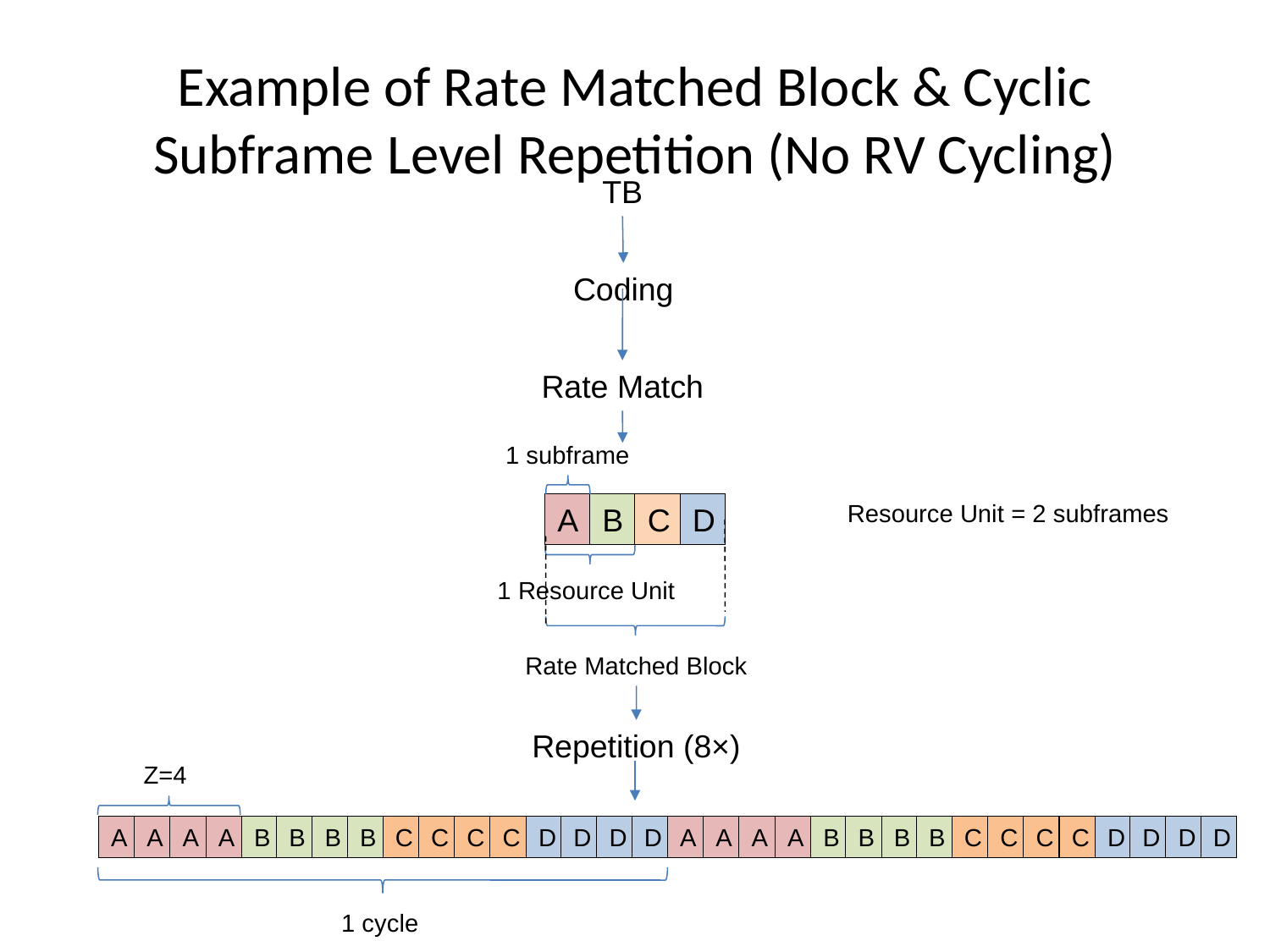

# Example of Rate Matched Block & Cyclic Subframe Level Repetition (No RV Cycling)
TB
Coding
Rate Match
1 subframe

Resource Unit = 2 subframes
A
C
B
D

1 Resource Unit

Rate Matched Block
Repetition (8×)

Z=4
A
A
A
A
B
B
B
B
C
C
C
C
D
D
D
D
A
A
A
A
B
B
B
B
C
C
C
C
D
D
D
D
1 cycle